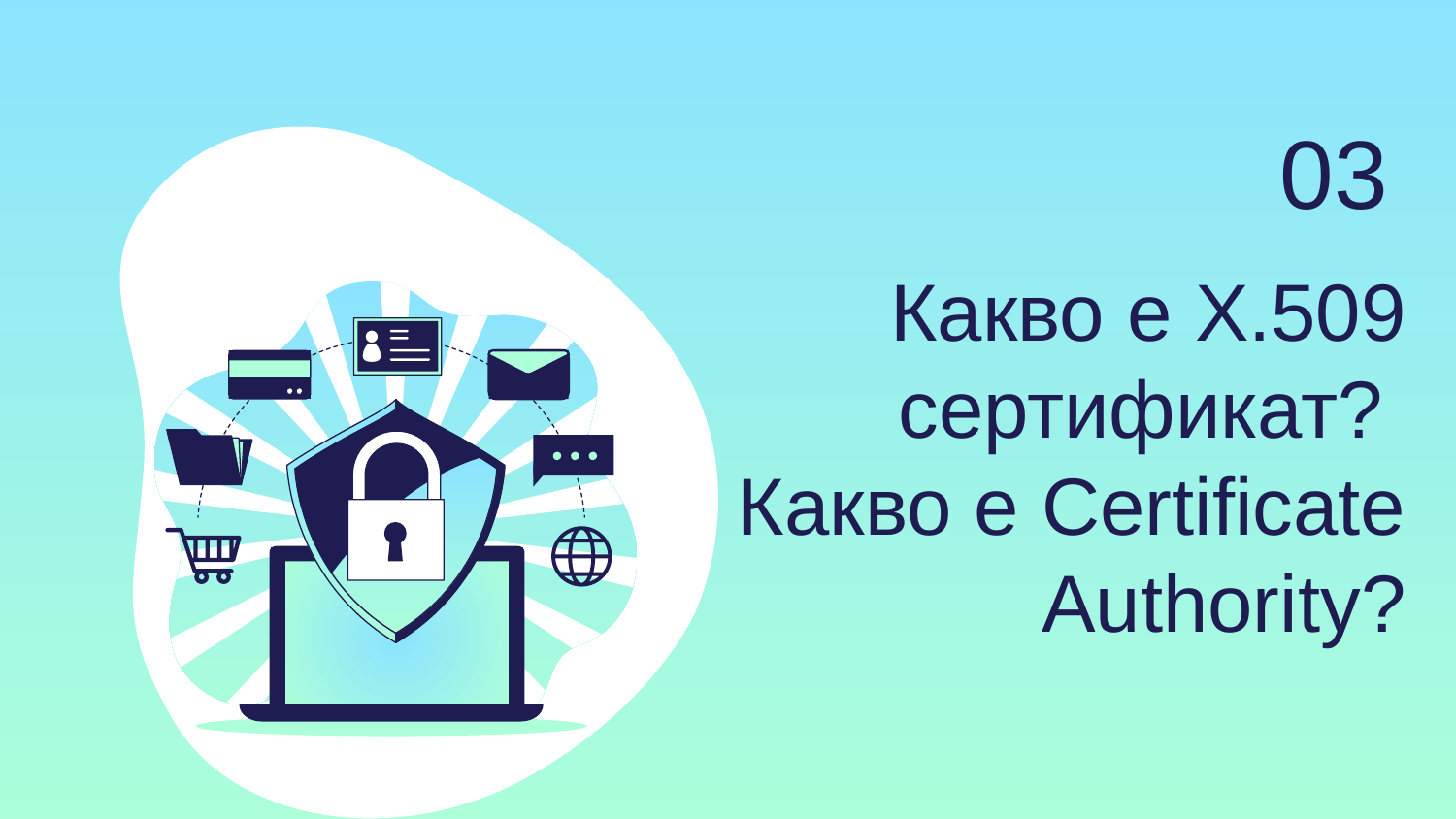

03

# Какво е X.509 сертификат? Какво е Certificate Authority?